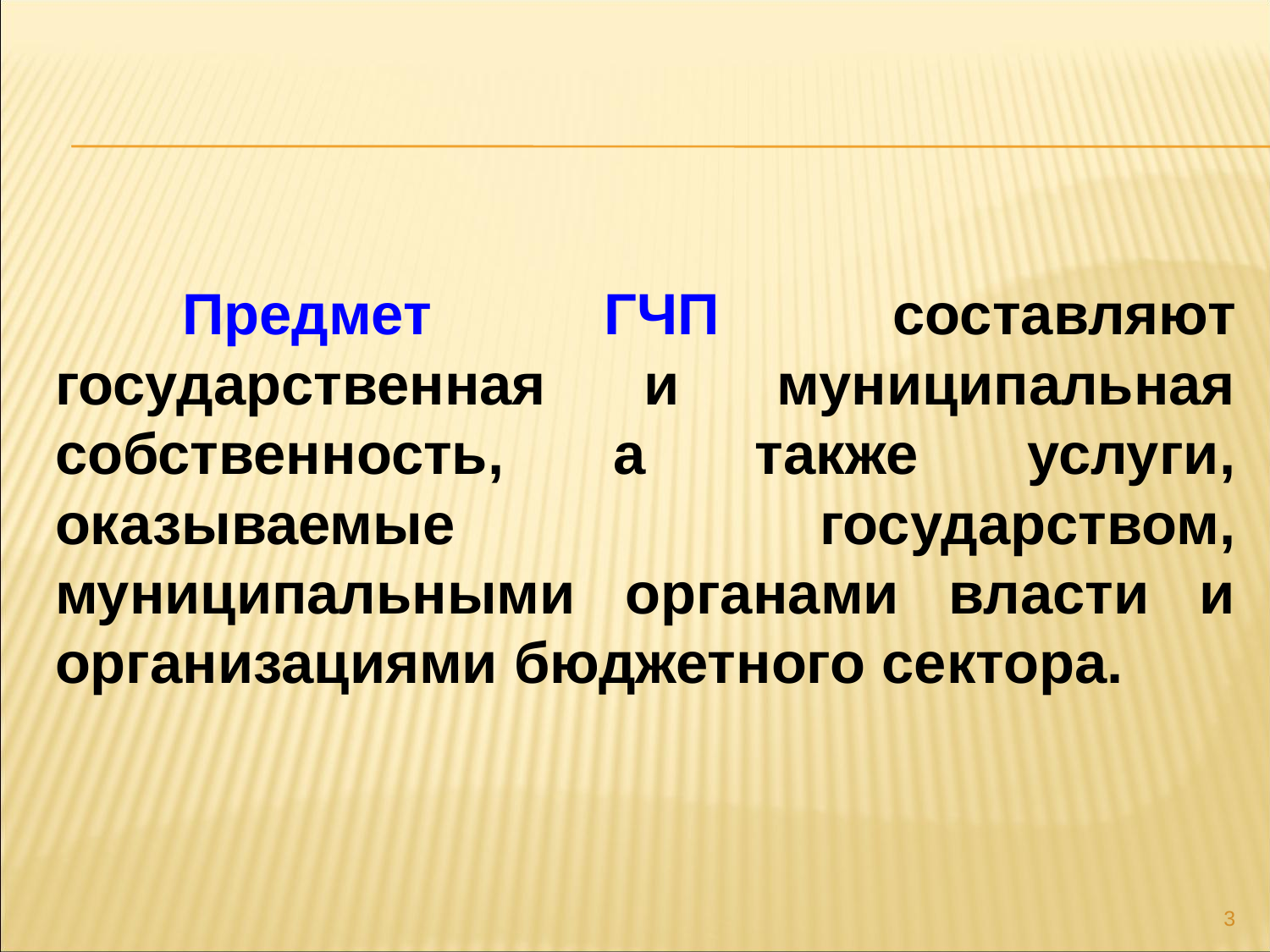

Предмет ГЧП составляют государственная и муниципальная собственность, а также услуги, оказываемые государством, муниципальными органами власти и организациями бюджетного сектора.

3